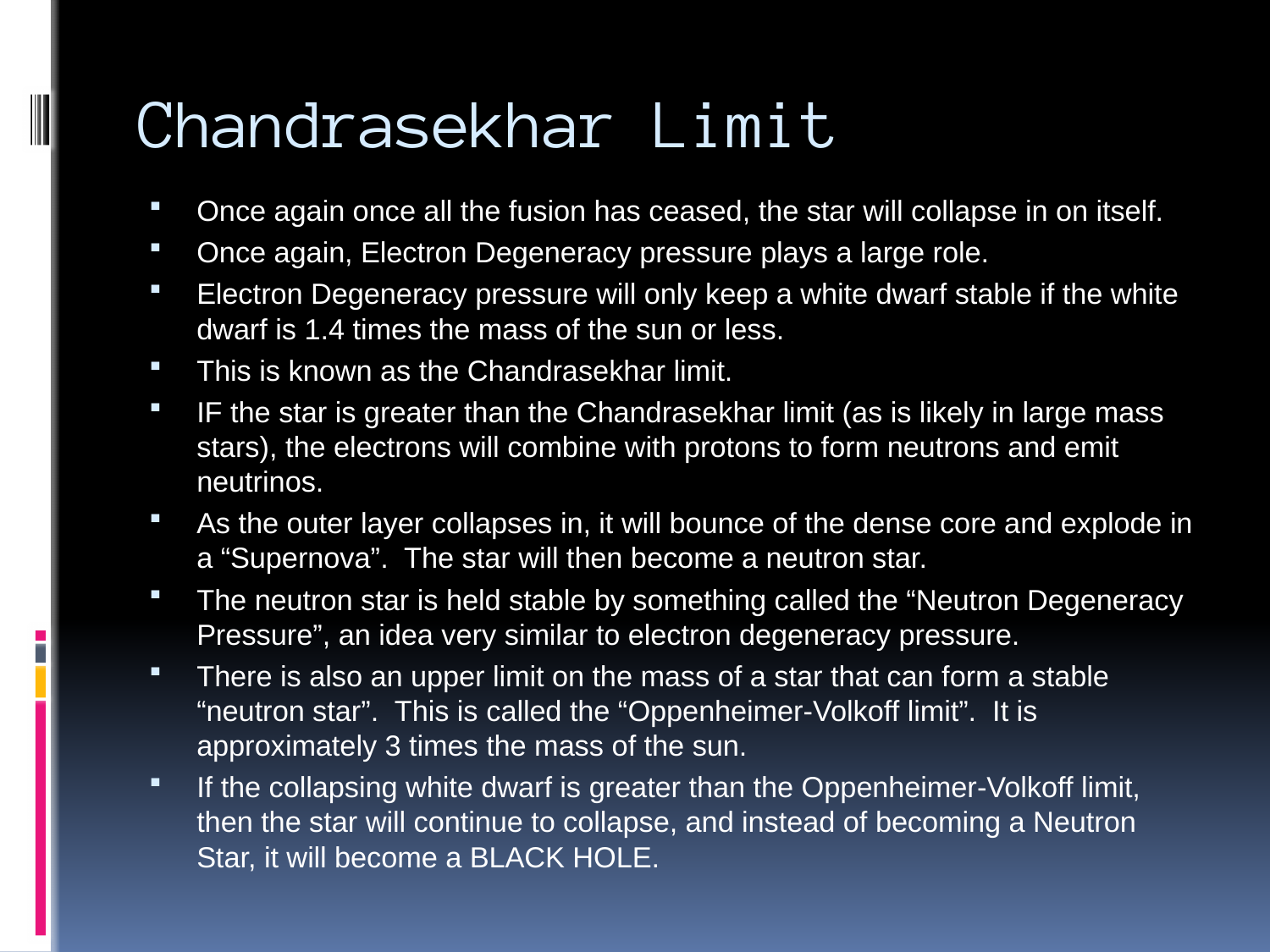

# Chandrasekhar Limit
Once again once all the fusion has ceased, the star will collapse in on itself.
Once again, Electron Degeneracy pressure plays a large role.
Electron Degeneracy pressure will only keep a white dwarf stable if the white dwarf is 1.4 times the mass of the sun or less.
This is known as the Chandrasekhar limit.
IF the star is greater than the Chandrasekhar limit (as is likely in large mass stars), the electrons will combine with protons to form neutrons and emit neutrinos.
As the outer layer collapses in, it will bounce of the dense core and explode in a “Supernova”.  The star will then become a neutron star.
The neutron star is held stable by something called the “Neutron Degeneracy Pressure”, an idea very similar to electron degeneracy pressure.
There is also an upper limit on the mass of a star that can form a stable “neutron star”.  This is called the “Oppenheimer-Volkoff limit”.  It is approximately 3 times the mass of the sun.
If the collapsing white dwarf is greater than the Oppenheimer-Volkoff limit, then the star will continue to collapse, and instead of becoming a Neutron Star, it will become a BLACK HOLE.